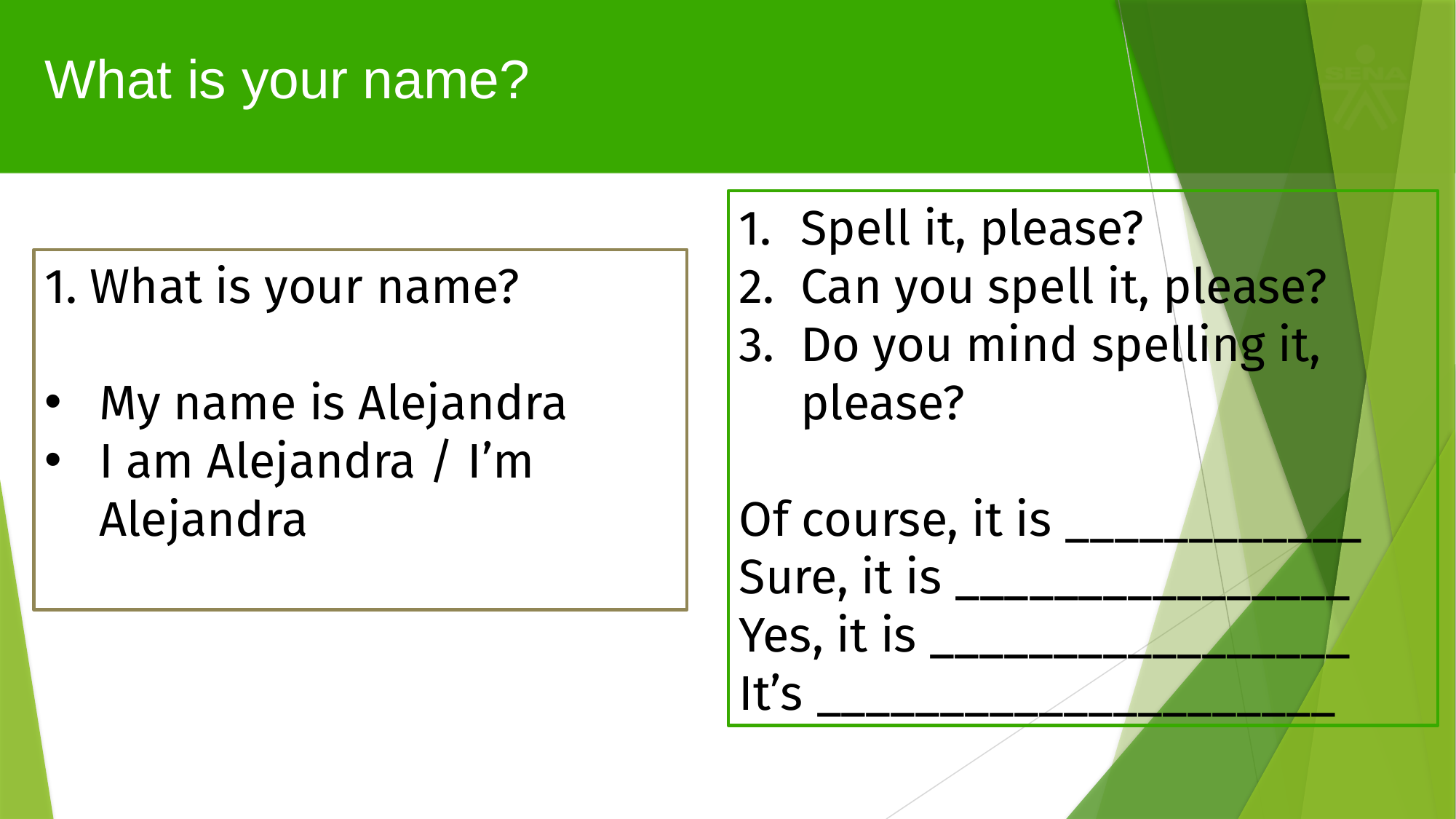

# What is your name?
Spell it, please?
Can you spell it, please?
Do you mind spelling it, please?

Of course, it is ____________
Sure, it is ________________
Yes, it is _________________
It’s _____________________
1. What is your name?

My name is Alejandra
I am Alejandra / I’m Alejandra